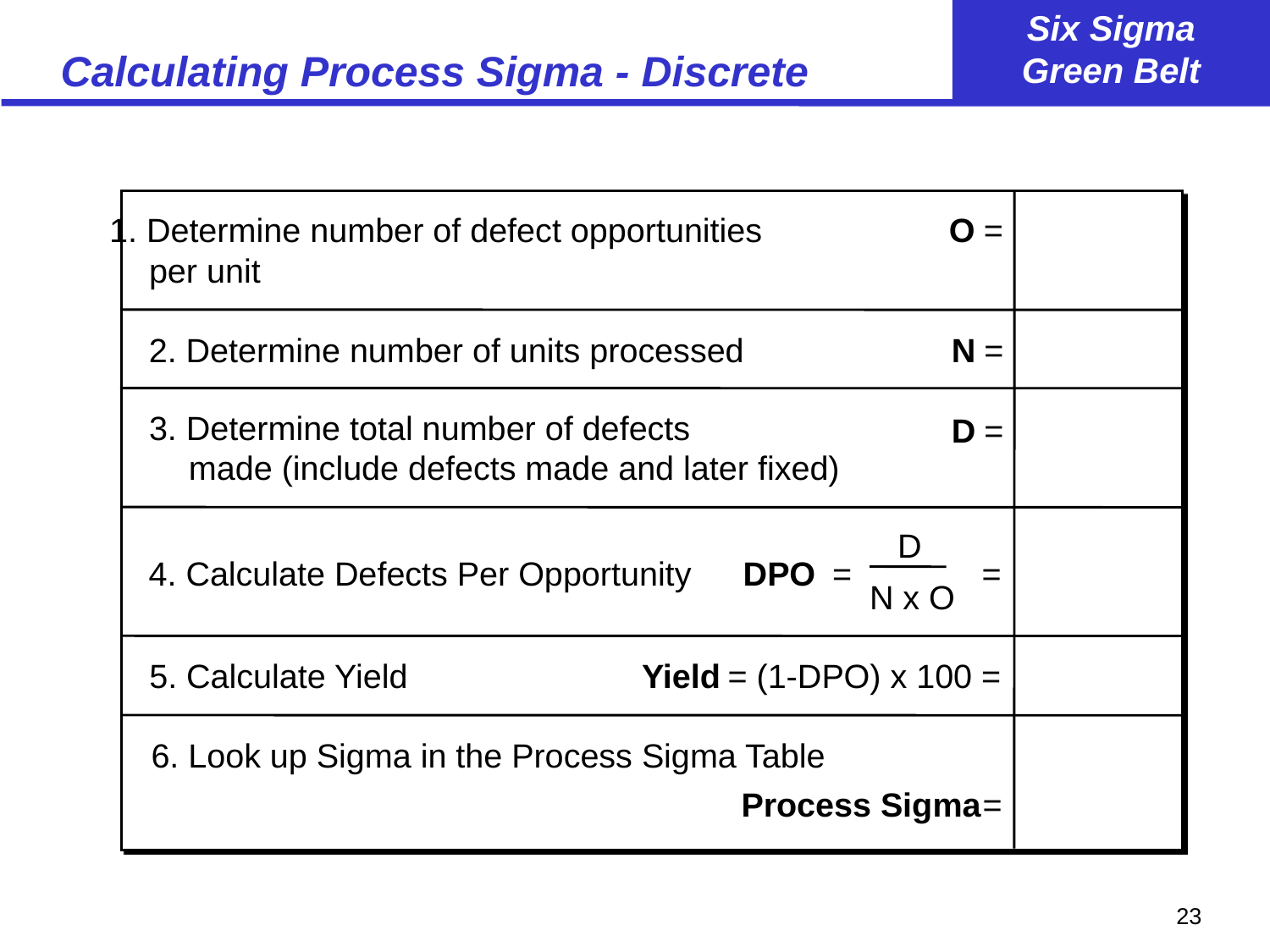

# Calculating Process Sigma - Discrete

1. Determine number of defect opportunities
per unit
O
 =

2. Determine number of units processed
N
 =

3. Determine total number of defects
made (include defects made and later fixed)
D
 =

D

N x O
DPO

=              =

4. Calculate Defects Per Opportunity

5. Calculate Yield
Yield
= (1-DPO) x 100 =

6. Look up Sigma in the Process Sigma Table
Process Sigma
 =